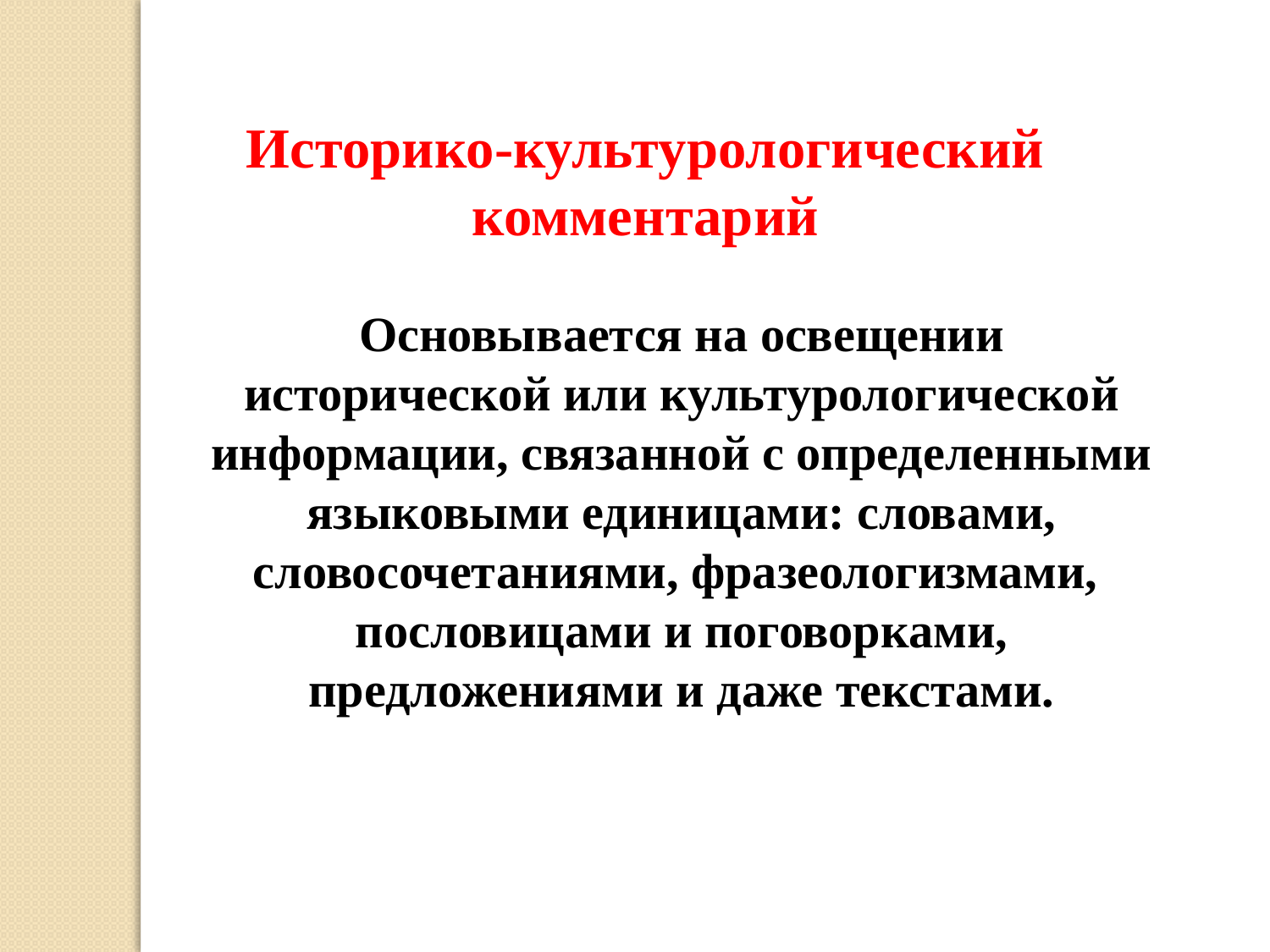

Историко-культурологический комментарий
Основывается на освещении исторической или культурологической информации, связанной с определенными языковыми единицами: словами, словосочетаниями, фразеологизмами,  пословицами и поговорками, предложениями и даже текстами.